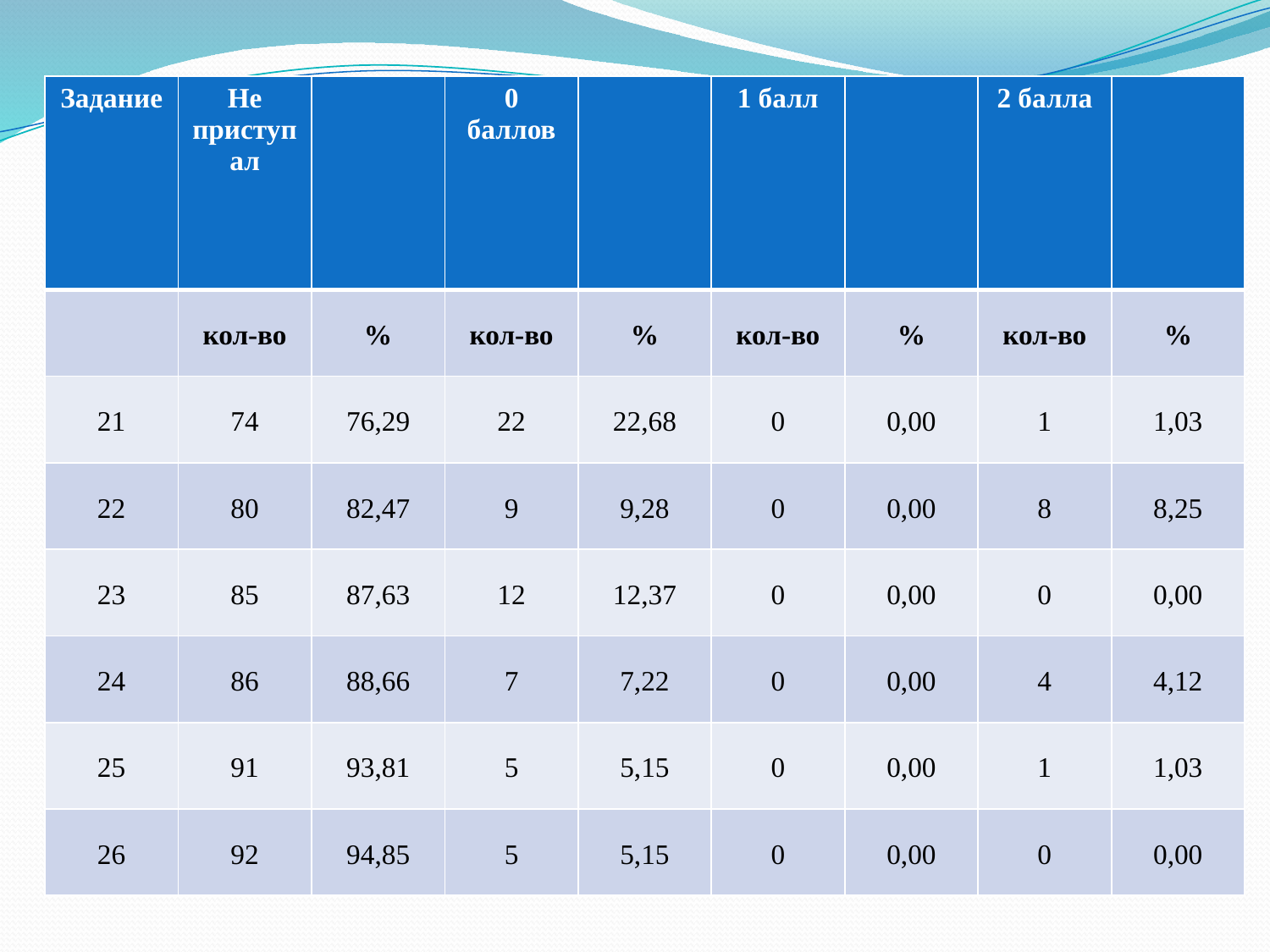

| Задание | Не приступал |  | 0 баллов |  | 1 балл |  | 2 балла |  |
| --- | --- | --- | --- | --- | --- | --- | --- | --- |
|  | кол-во | % | кол-во | % | кол-во | % | кол-во | % |
| 21 | 74 | 76,29 | 22 | 22,68 | 0 | 0,00 | 1 | 1,03 |
| 22 | 80 | 82,47 | 9 | 9,28 | 0 | 0,00 | 8 | 8,25 |
| 23 | 85 | 87,63 | 12 | 12,37 | 0 | 0,00 | 0 | 0,00 |
| 24 | 86 | 88,66 | 7 | 7,22 | 0 | 0,00 | 4 | 4,12 |
| 25 | 91 | 93,81 | 5 | 5,15 | 0 | 0,00 | 1 | 1,03 |
| 26 | 92 | 94,85 | 5 | 5,15 | 0 | 0,00 | 0 | 0,00 |